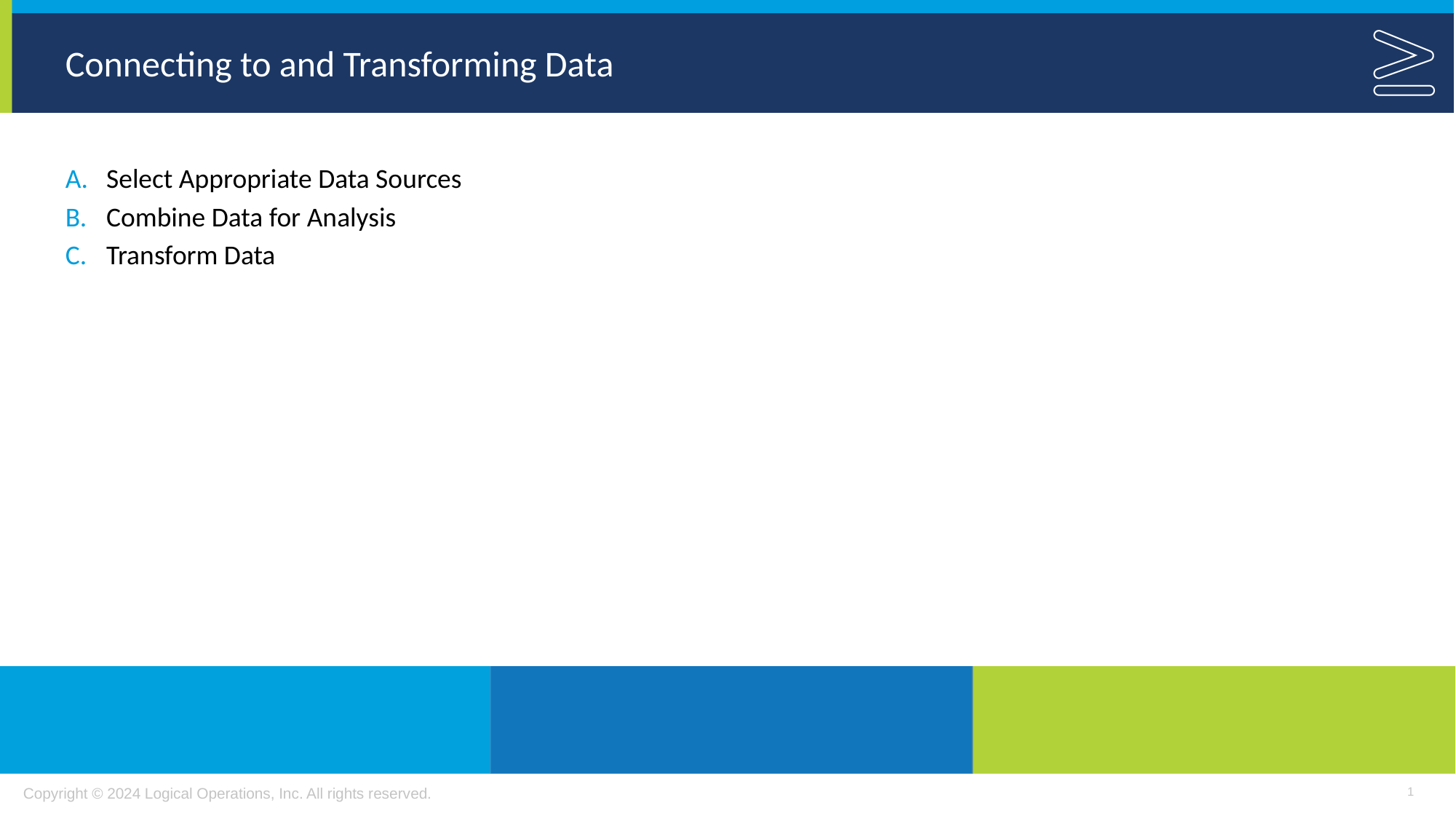

# Connecting to and Transforming Data
Select Appropriate Data Sources
Combine Data for Analysis
Transform Data
1